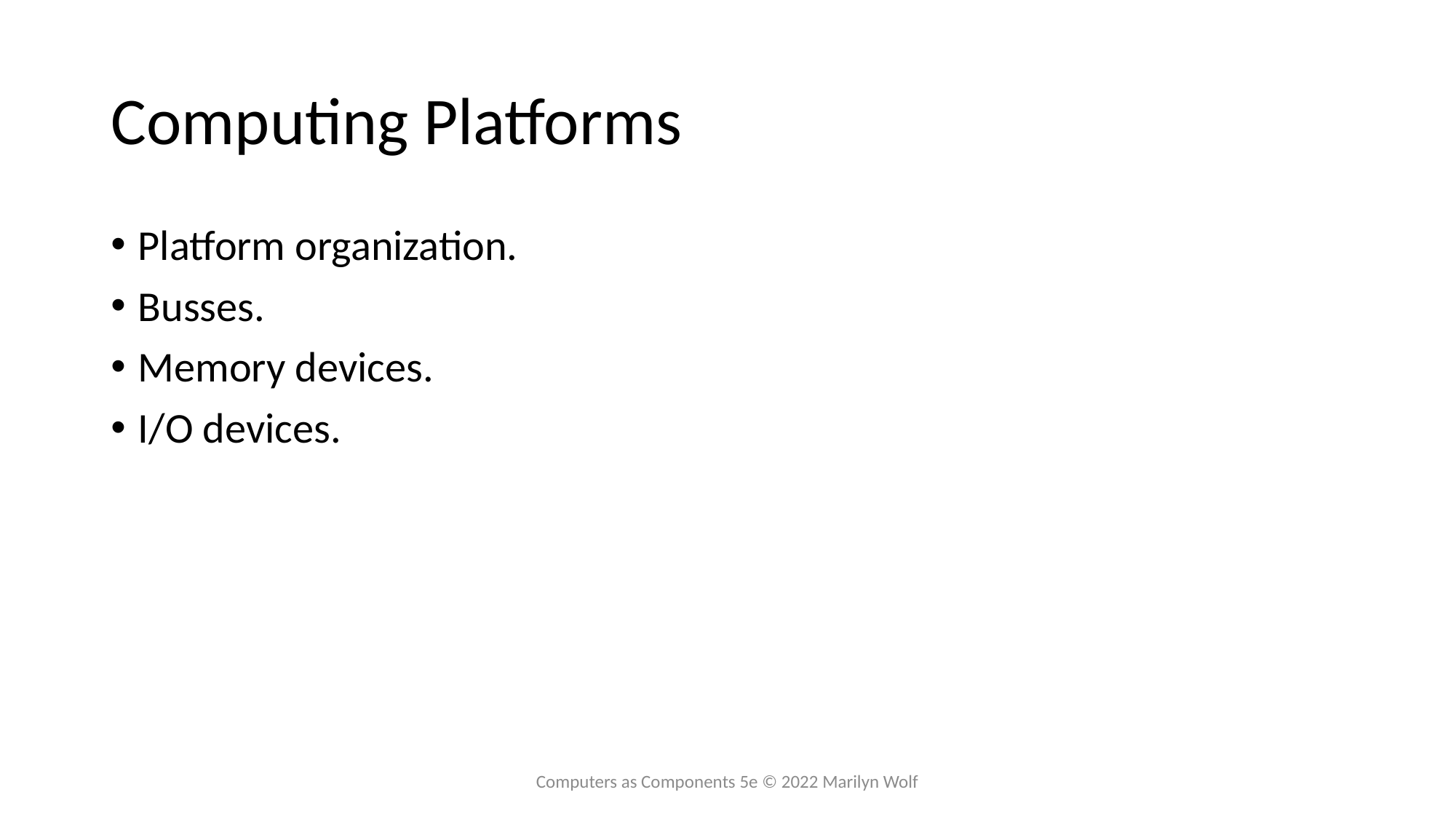

# Computing Platforms
Platform organization.
Busses.
Memory devices.
I/O devices.
Computers as Components 5e © 2022 Marilyn Wolf